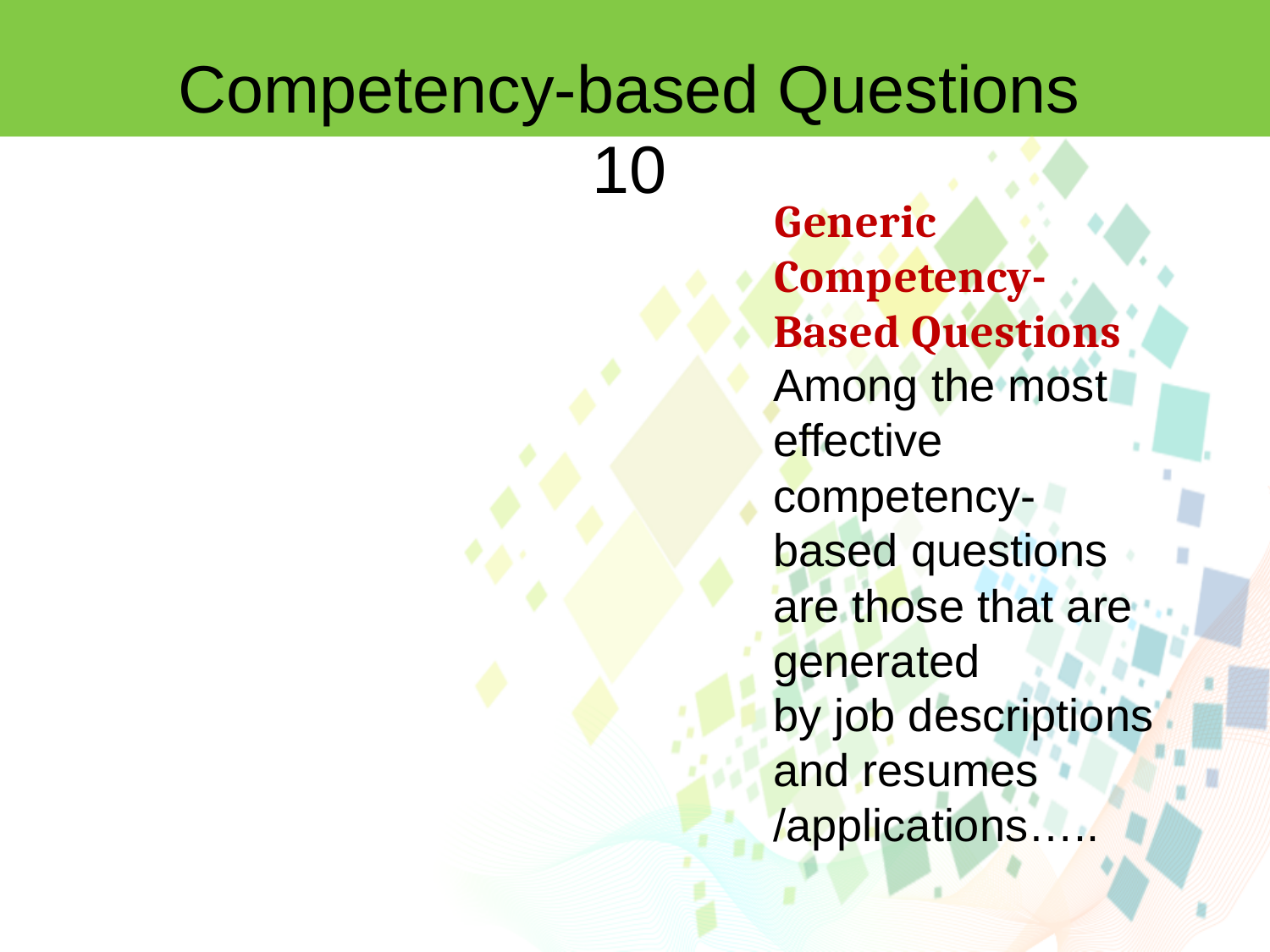

Competency-based Questions 10
Generic Competency-Based Questions
Among the most effective competency-based questions are those that are generated
by job descriptions and resumes /applications…..